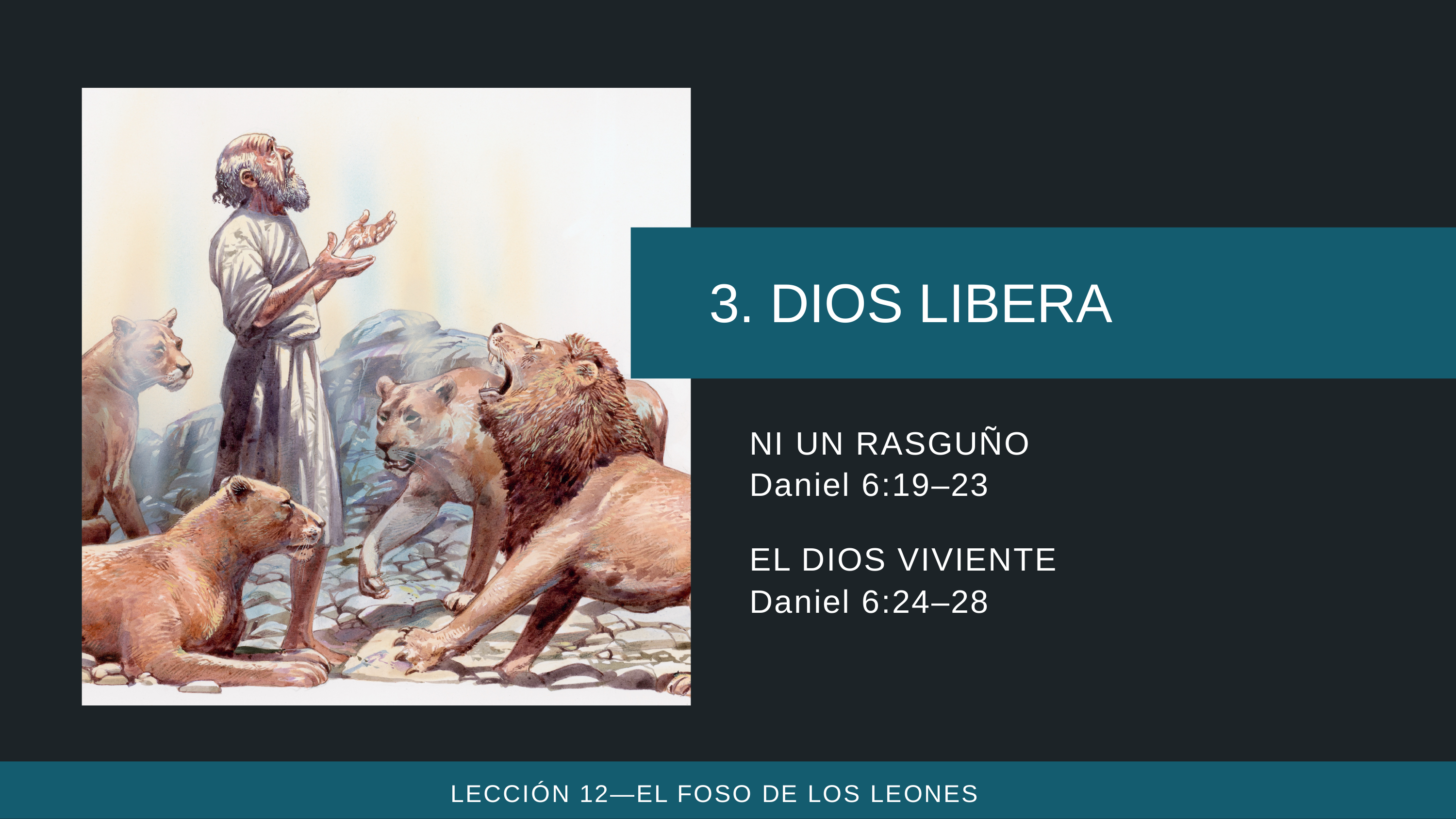

NI UN RASGUÑO
Daniel 6:19–23
EL DIOS VIVIENTE
Daniel 6:24–28